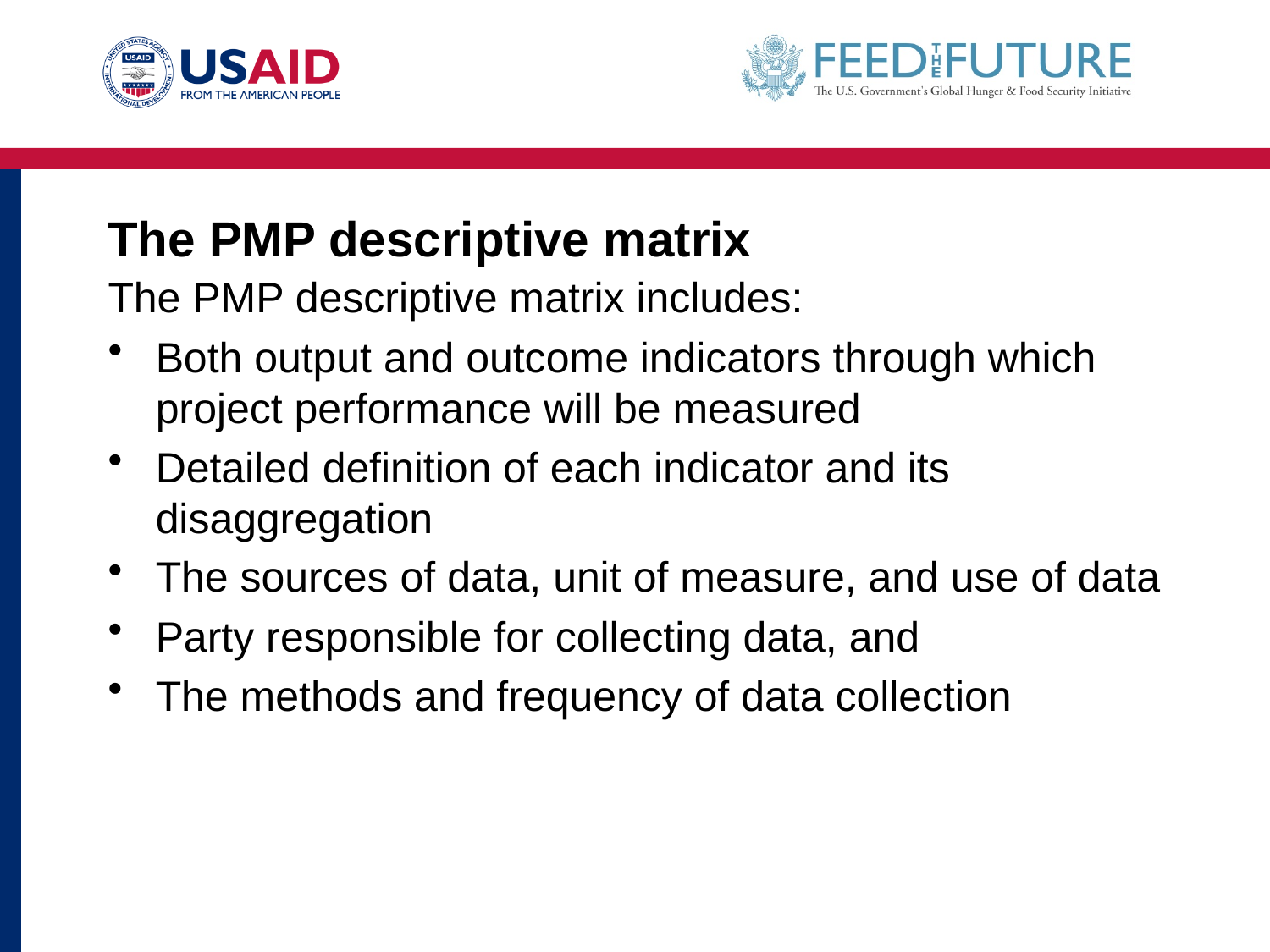

# The PMP descriptive matrix
The PMP descriptive matrix includes:
Both output and outcome indicators through which project performance will be measured
Detailed definition of each indicator and its disaggregation
The sources of data, unit of measure, and use of data
Party responsible for collecting data, and
The methods and frequency of data collection